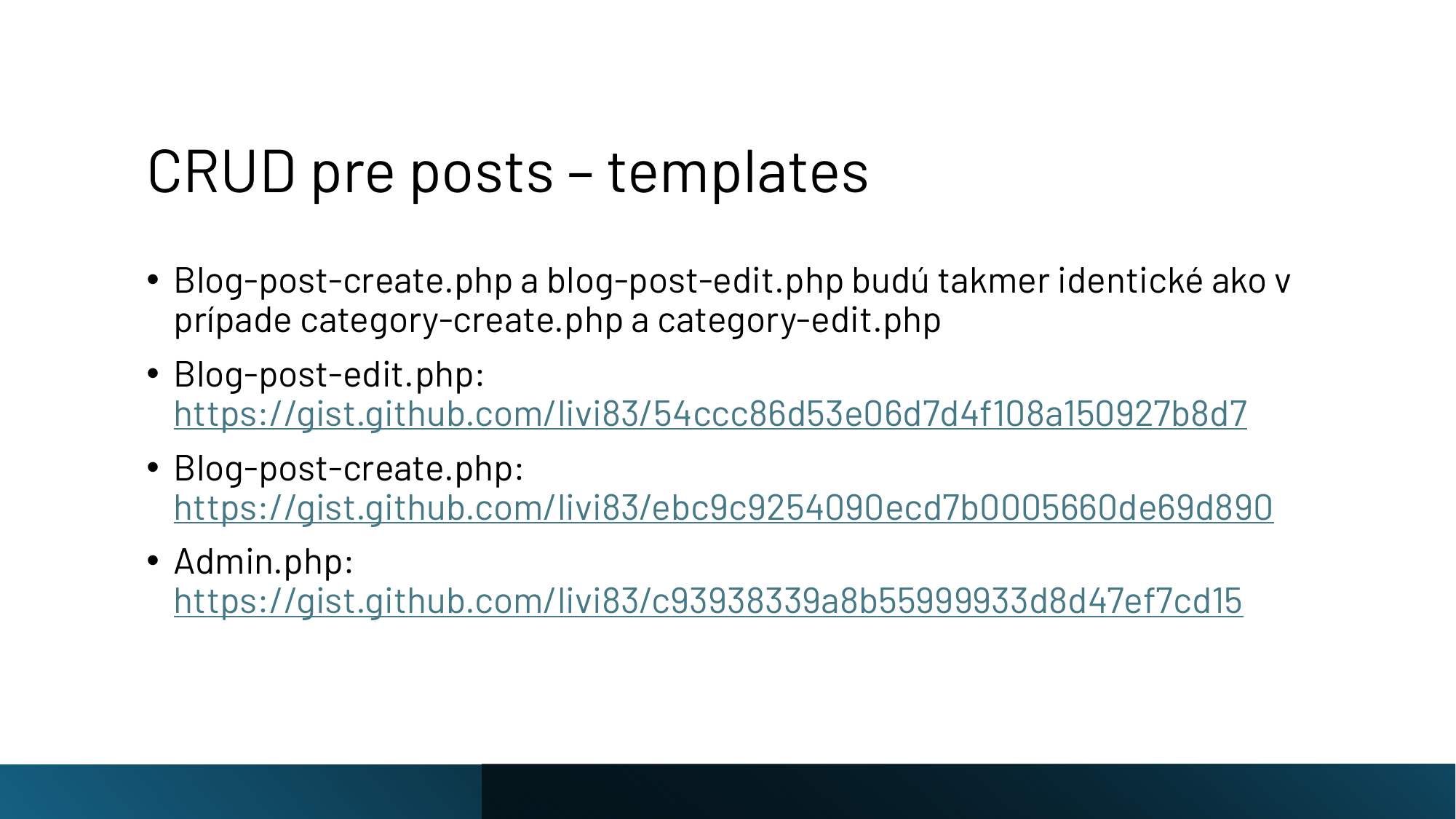

# CRUD pre posts – templates
Blog-post-create.php a blog-post-edit.php budú takmer identické ako v prípade category-create.php a category-edit.php
Blog-post-edit.php: https://gist.github.com/livi83/54ccc86d53e06d7d4f108a150927b8d7
Blog-post-create.php: https://gist.github.com/livi83/ebc9c9254090ecd7b0005660de69d890
Admin.php: https://gist.github.com/livi83/c93938339a8b55999933d8d47ef7cd15